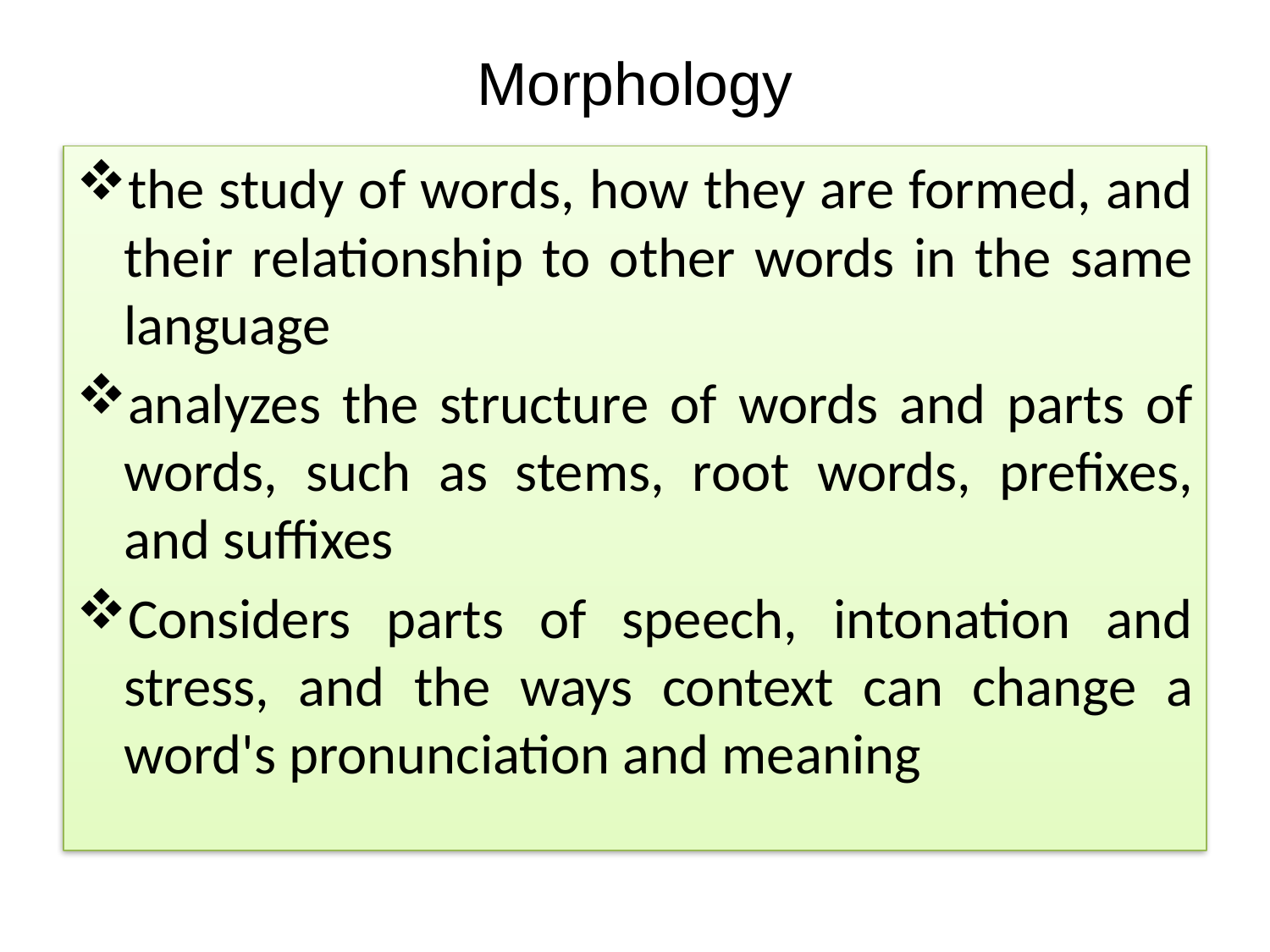

# Morphology
the study of words, how they are formed, and their relationship to other words in the same language
analyzes the structure of words and parts of words, such as stems, root words, prefixes, and suffixes
Considers parts of speech, intonation and stress, and the ways context can change a word's pronunciation and meaning